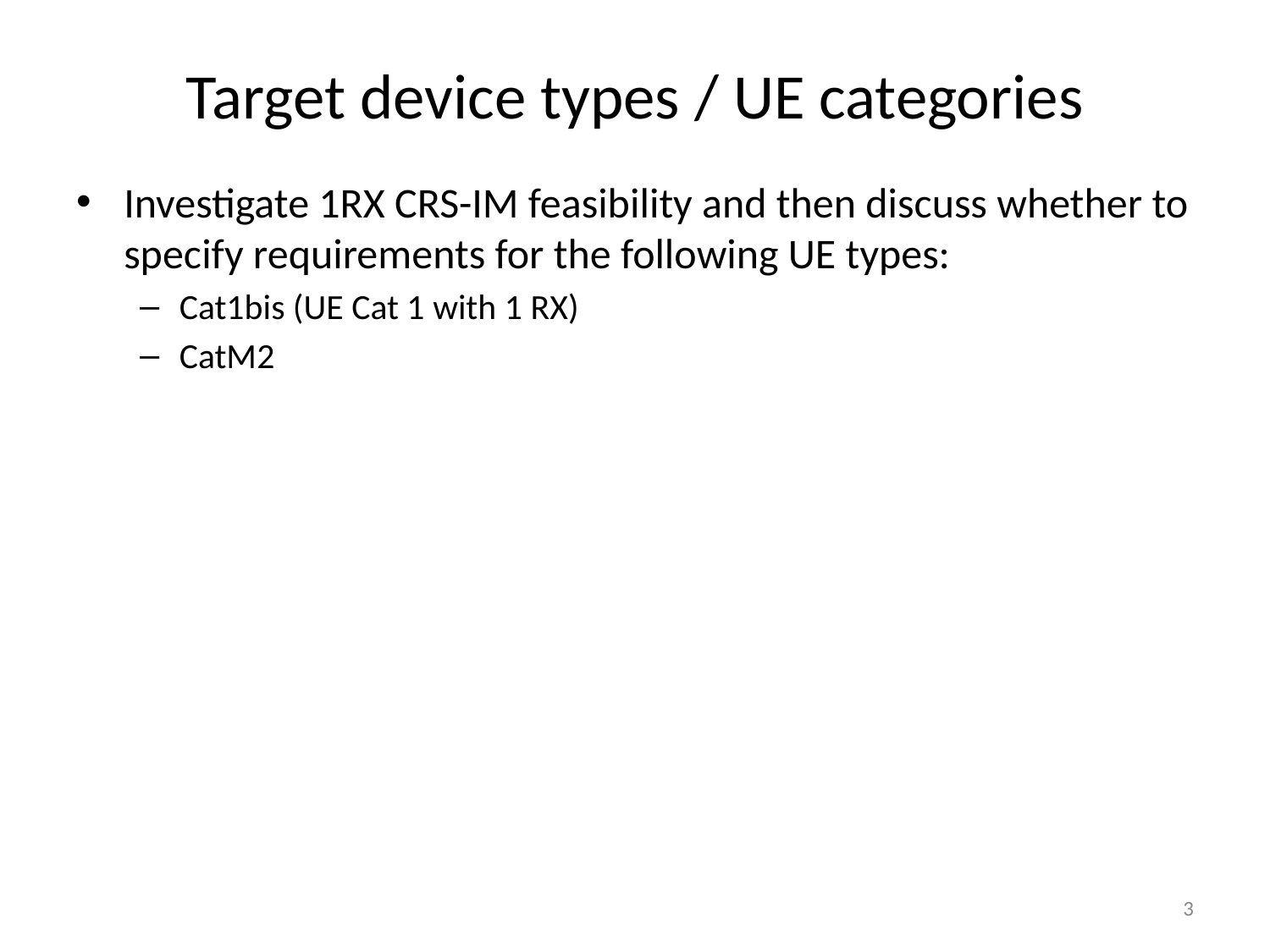

# Target device types / UE categories
Investigate 1RX CRS-IM feasibility and then discuss whether to specify requirements for the following UE types:
Cat1bis (UE Cat 1 with 1 RX)
CatM2
3